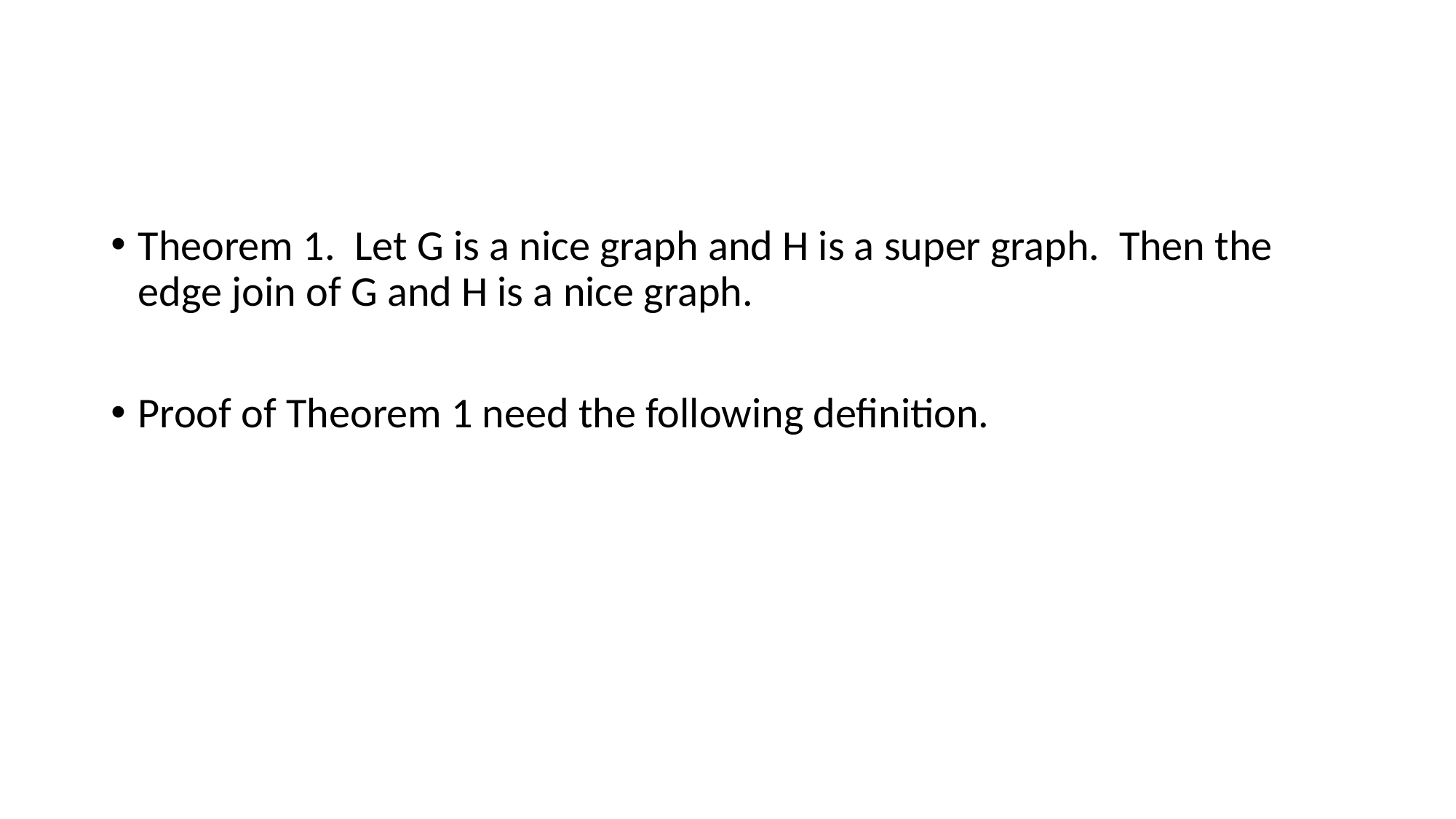

#
Theorem 1.  Let G is a nice graph and H is a super graph.  Then the edge join of G and H is a nice graph.

Proof of Theorem 1 need the following definition.